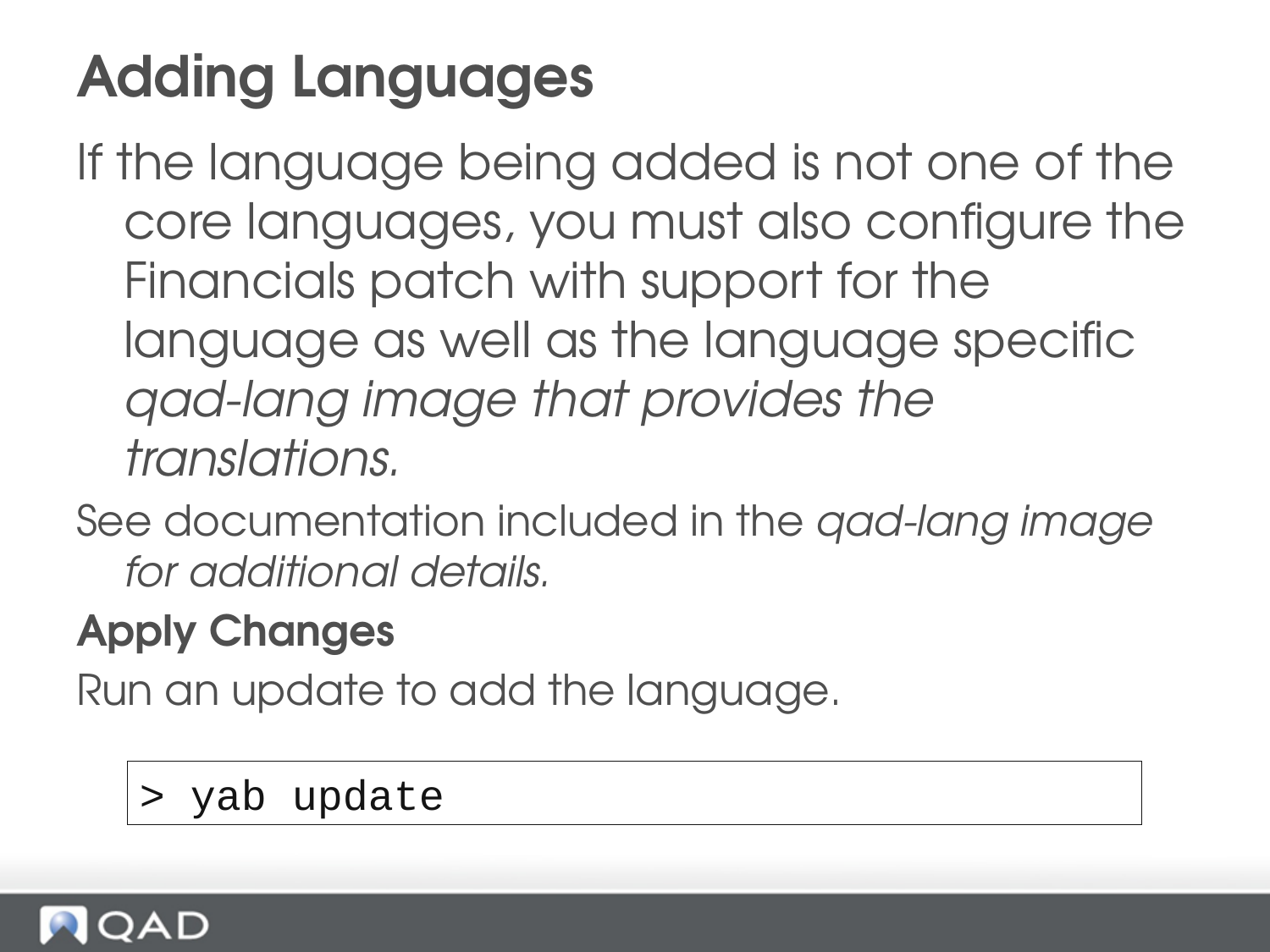

# Adding Languages
If the language being added is not one of the core languages, you must also configure the Financials patch with support for the language as well as the language specific qad-lang image that provides the translations.
See documentation included in the qad-lang image for additional details.
Apply Changes
Run an update to add the language.
> yab update